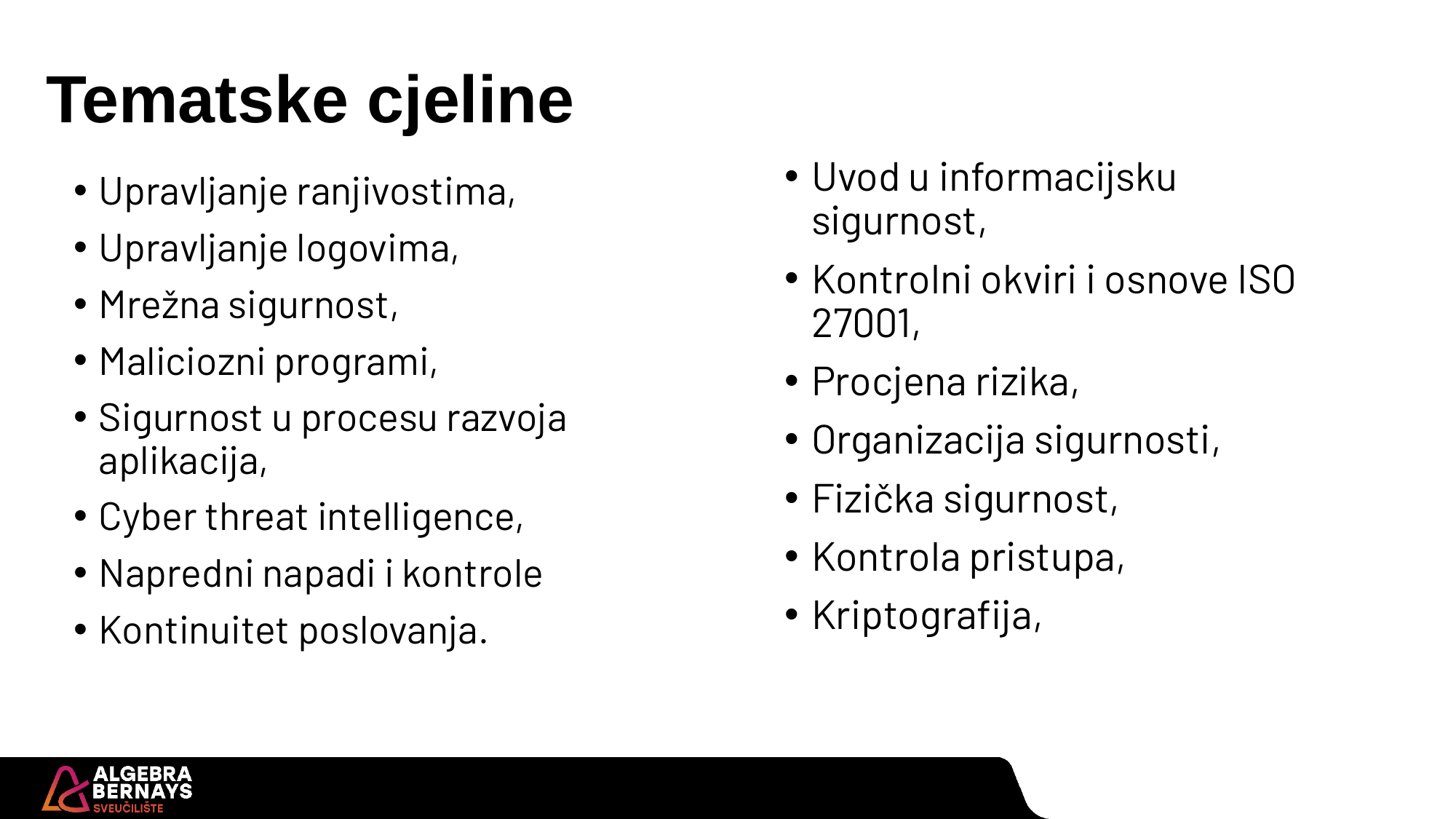

Tematske cjeline
Uvod u informacijsku sigurnost,
Kontrolni okviri i osnove ISO 27001,
Procjena rizika,
Organizacija sigurnosti,
Fizička sigurnost,
Kontrola pristupa,
Kriptografija,
Upravljanje ranjivostima,
Upravljanje logovima,
Mrežna sigurnost,
Maliciozni programi,
Sigurnost u procesu razvoja aplikacija,
Cyber threat intelligence,
Napredni napadi i kontrole
Kontinuitet poslovanja.